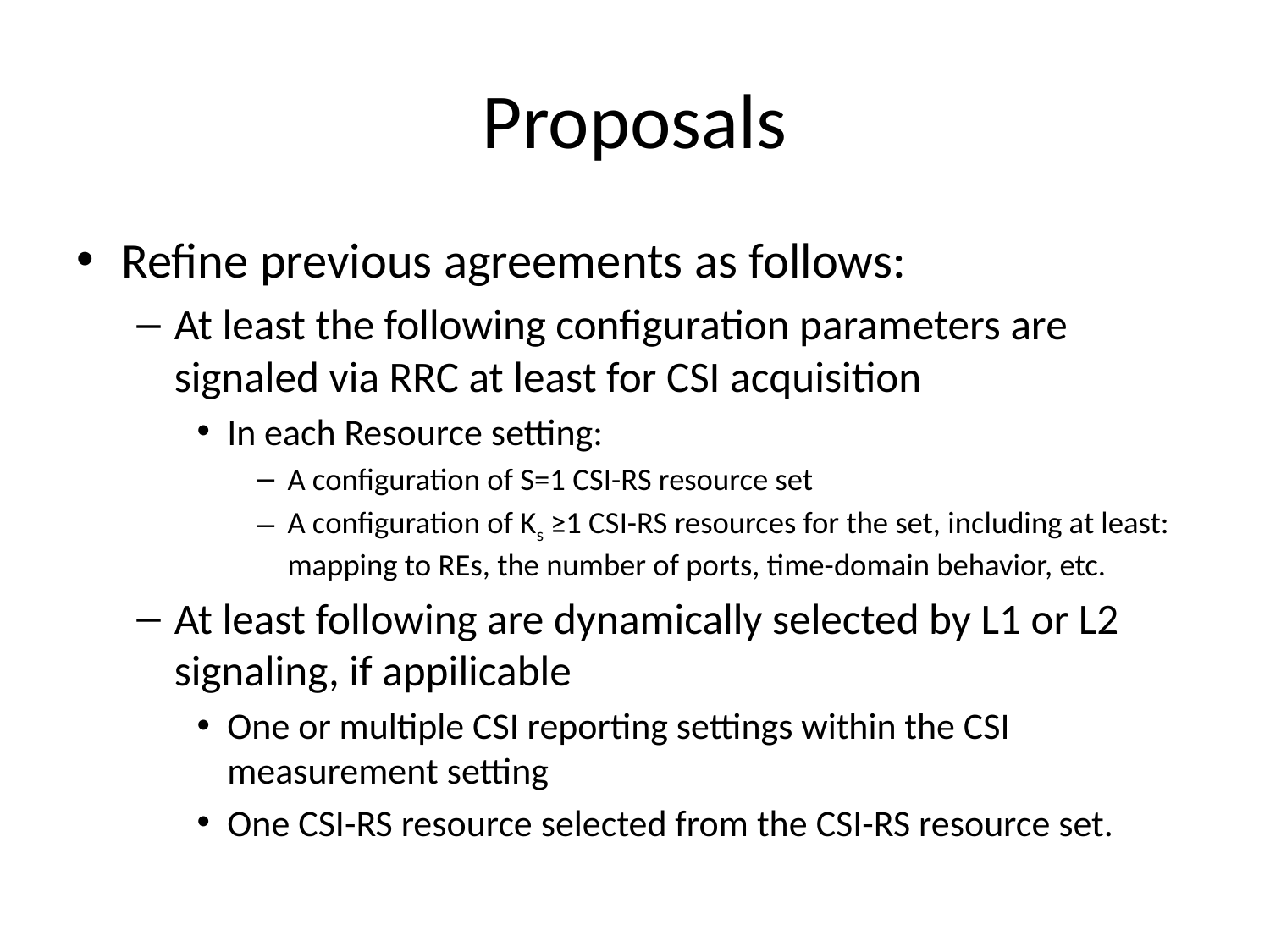

# Proposals
Refine previous agreements as follows:
At least the following configuration parameters are signaled via RRC at least for CSI acquisition
In each Resource setting:
A configuration of S=1 CSI-RS resource set
A configuration of Ks ≥1 CSI-RS resources for the set, including at least: mapping to REs, the number of ports, time-domain behavior, etc.
At least following are dynamically selected by L1 or L2 signaling, if appilicable
One or multiple CSI reporting settings within the CSI measurement setting
One CSI-RS resource selected from the CSI-RS resource set.